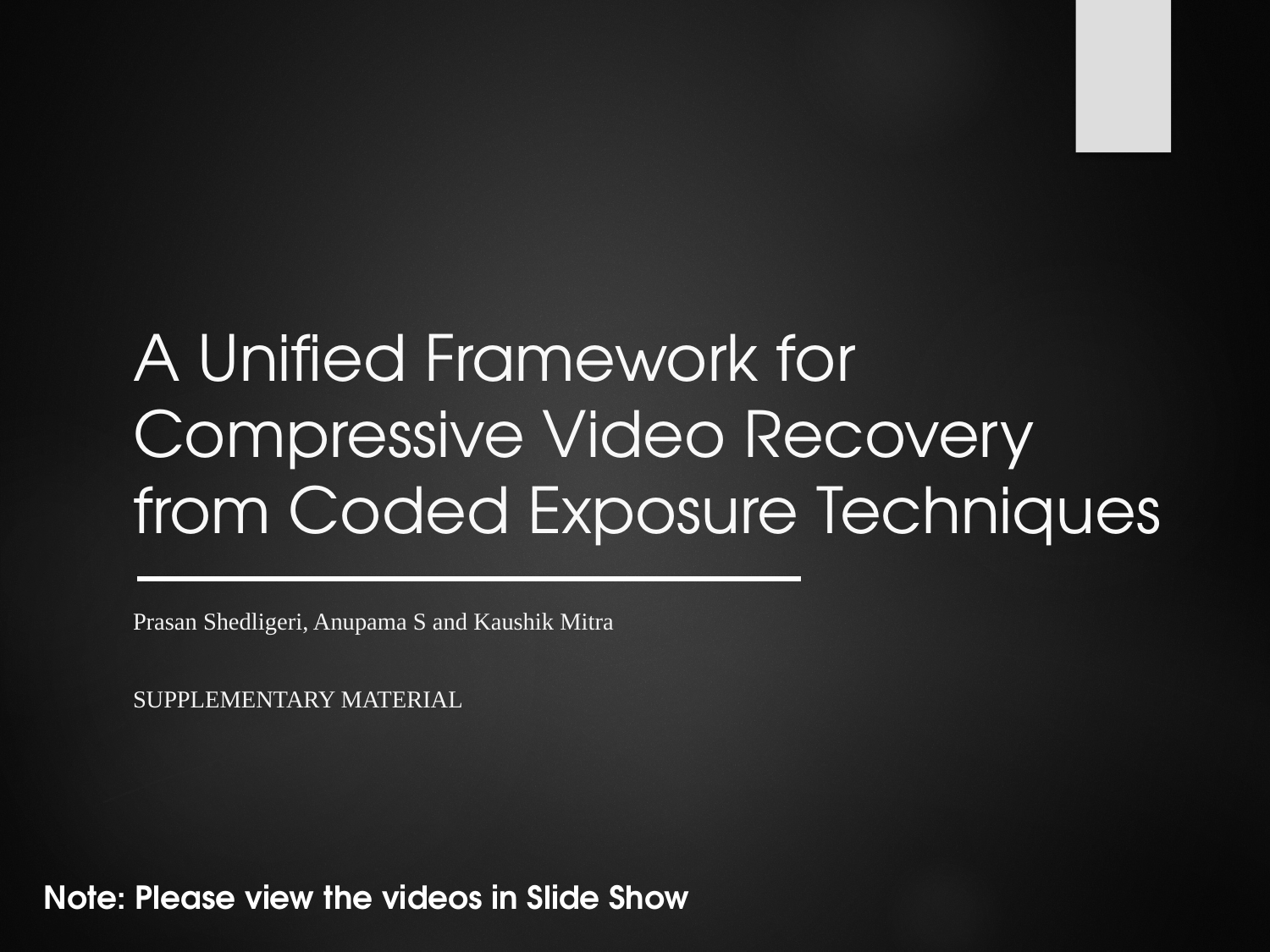

# A Unified Framework for Compressive Video Recovery
from Coded Exposure Techniques
Prasan Shedligeri, Anupama S and Kaushik Mitra

SUPPLEMENTARY MATERIAL
Note: Please view the videos in Slide Show